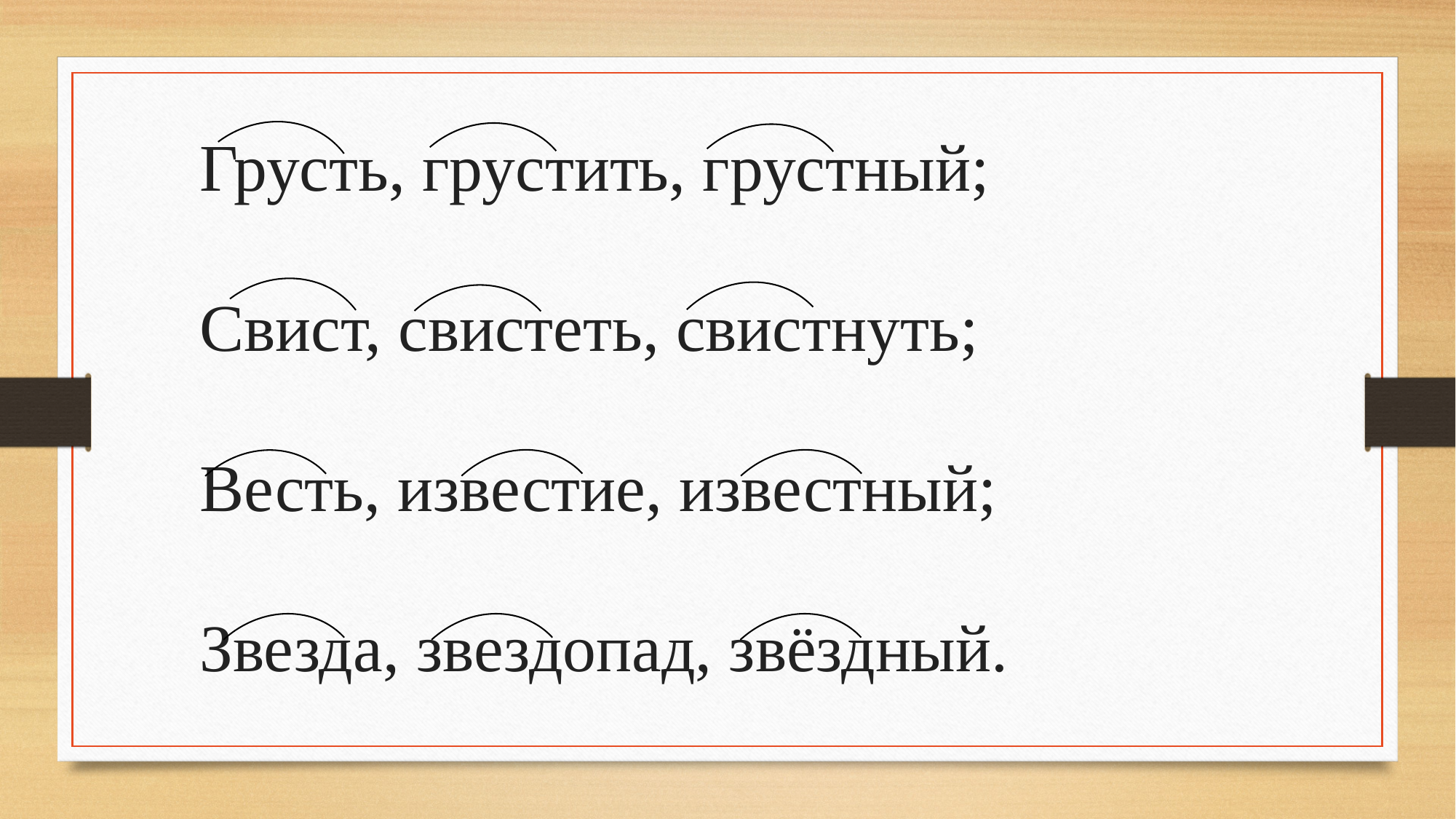

Грусть, грустить, грустный;

Свист, свистеть, свистнуть;

Весть, известие, известный;

Звезда, звездопад, звёздный.